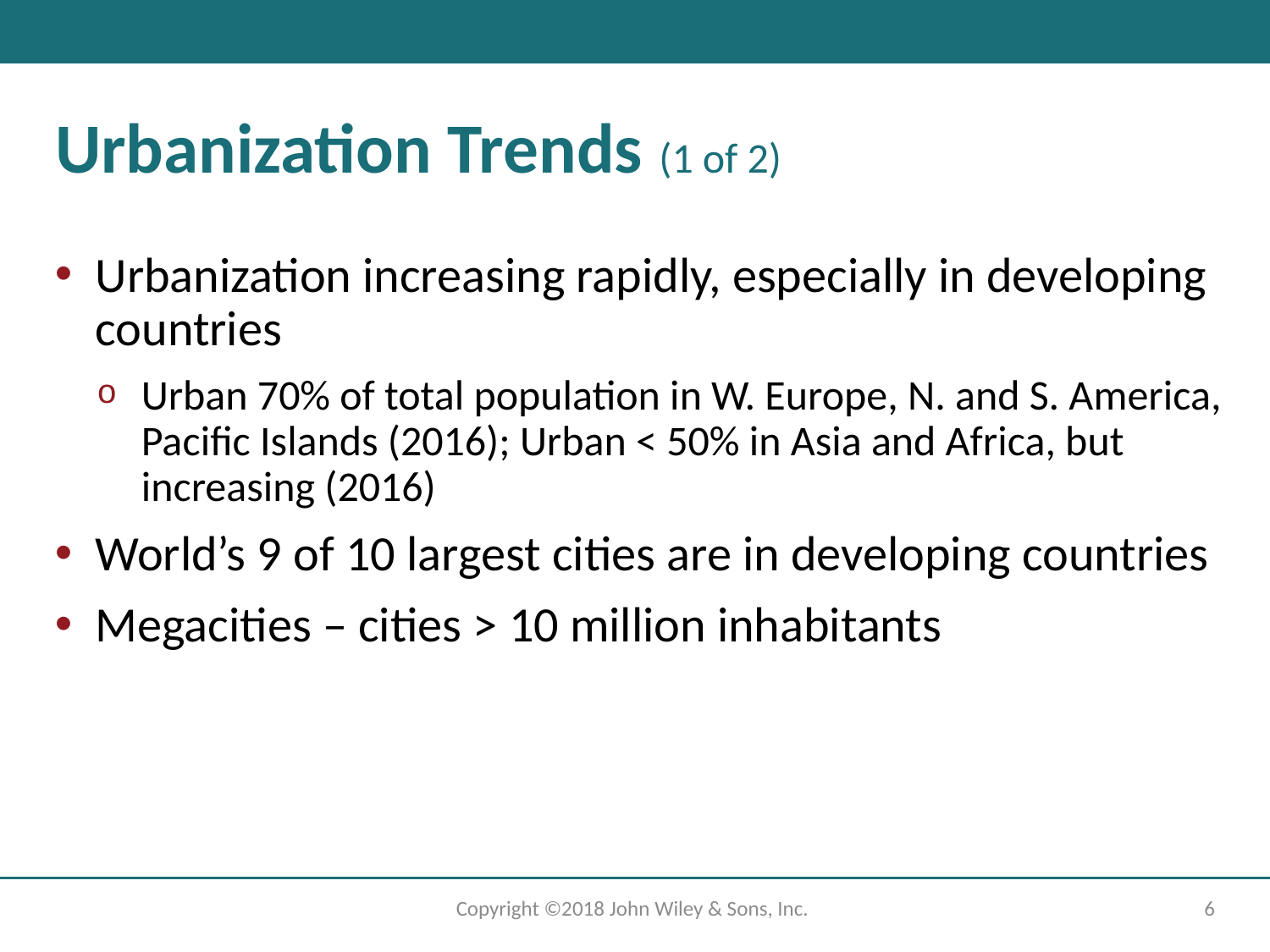

# Urbanization Trends (1 of 2)
Urbanization increasing rapidly, especially in developing countries
Urban 70% of total population in W. Europe, N. and S. America, Pacific Islands (2016); Urban < 50% in Asia and Africa, but increasing (2016)
World’s 9 of 10 largest cities are in developing countries
Megacities – cities > 10 million inhabitants
Copyright ©2018 John Wiley & Sons, Inc.
6